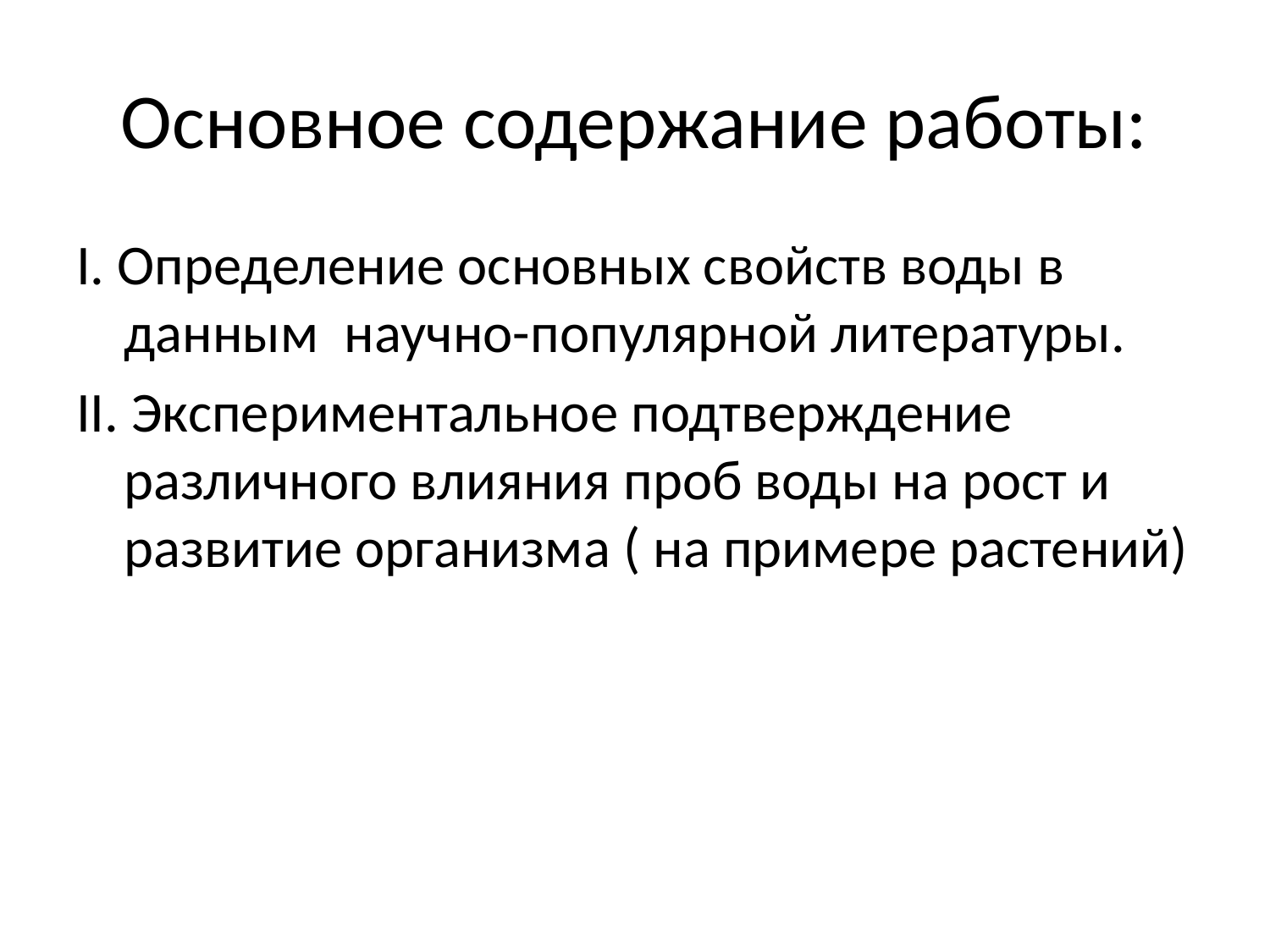

# Основное содержание работы:
I. Определение основных свойств воды в данным  научно-популярной литературы.
II. Экспериментальное подтверждение различного влияния проб воды на рост и развитие организма ( на примере растений)